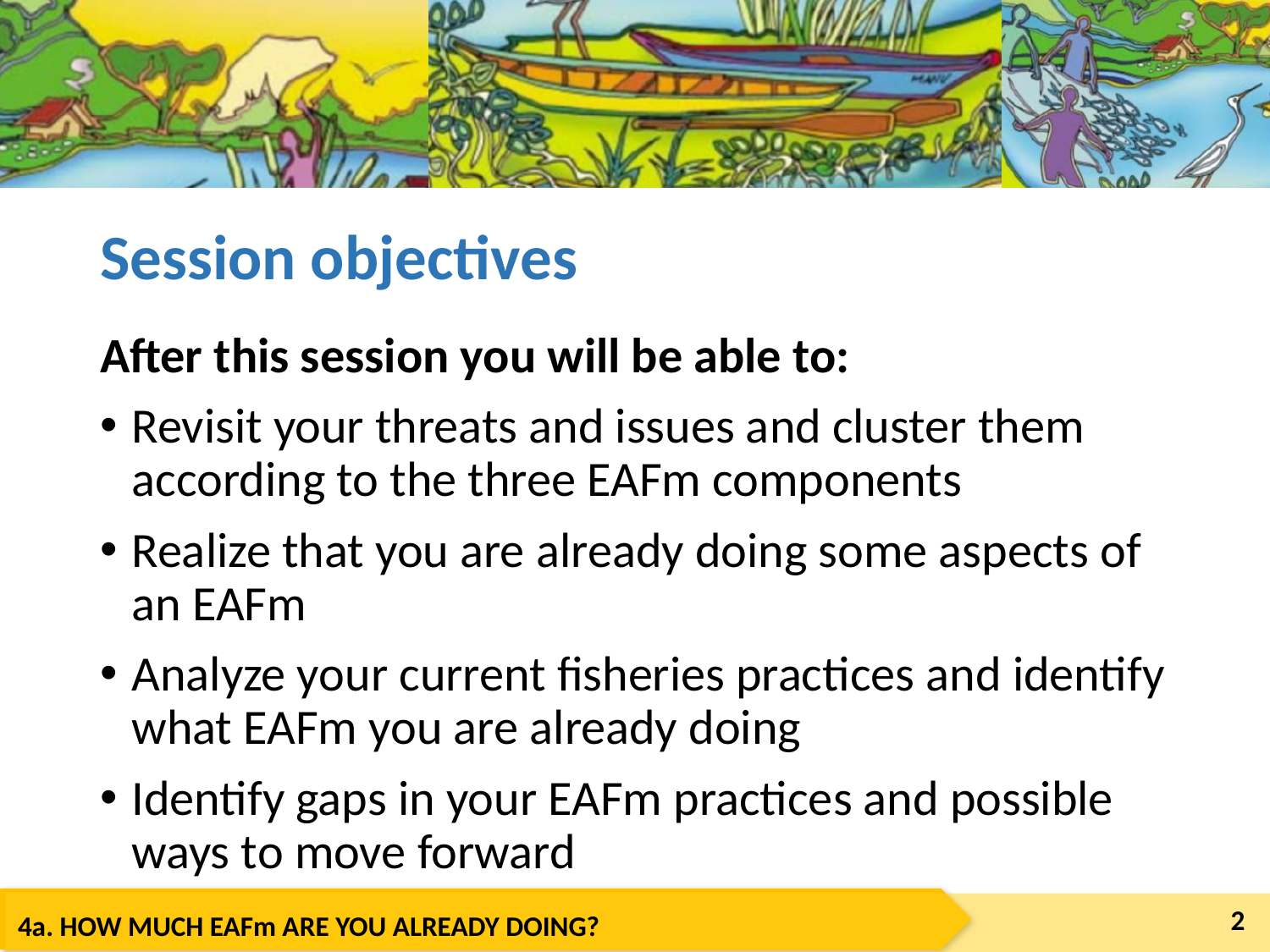

# Session objectives

After this session you will be able to:
Revisit your threats and issues and cluster them according to the three EAFm components
Realize that you are already doing some aspects of an EAFm
Analyze your current fisheries practices and identify what EAFm you are already doing
Identify gaps in your EAFm practices and possible ways to move forward
2